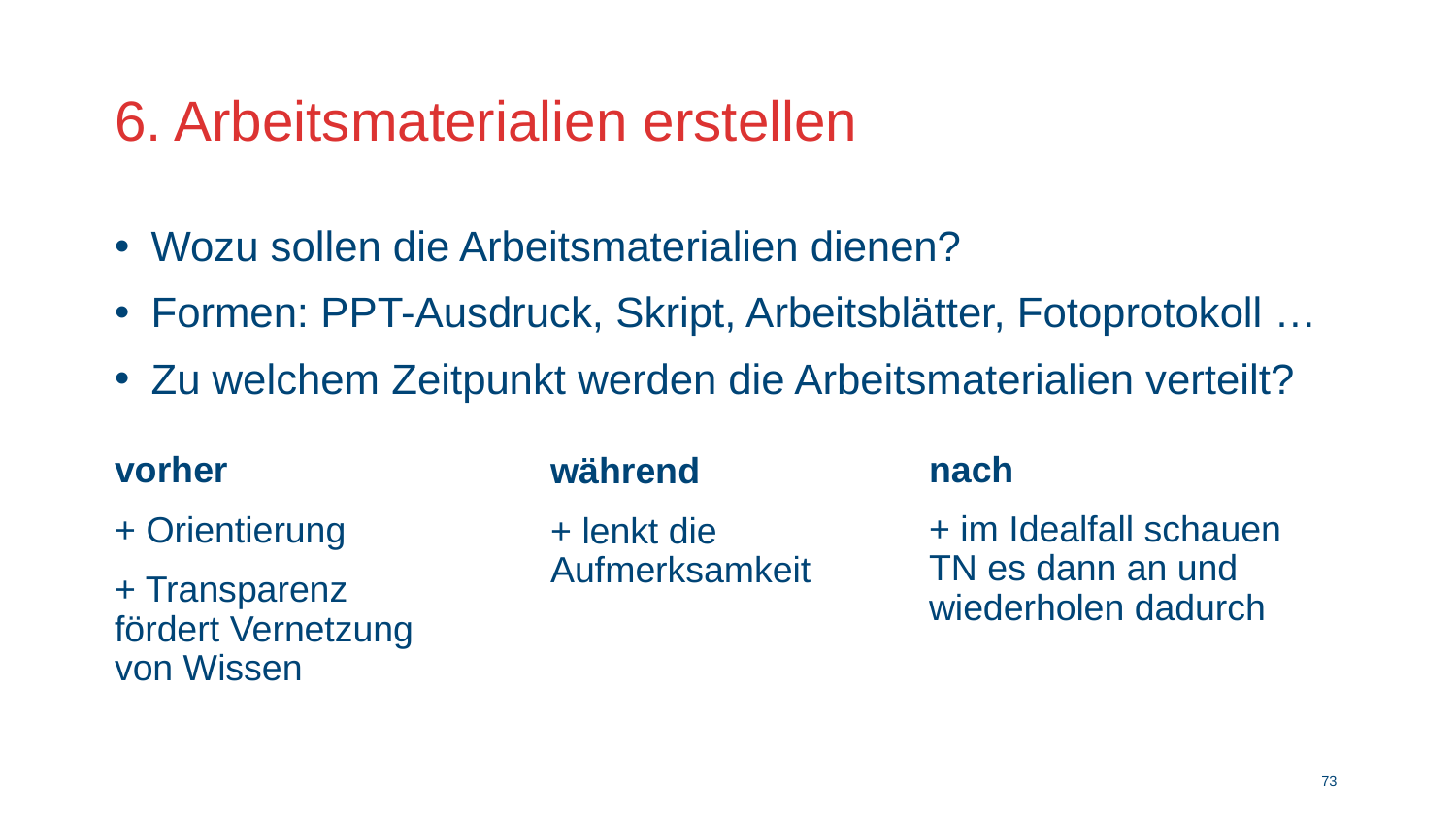

# 6. Arbeitsmaterialien erstellen
Wozu sollen die Arbeitsmaterialien dienen?
Formen: PPT-Ausdruck, Skript, Arbeitsblätter, Fotoprotokoll …
Zu welchem Zeitpunkt werden die Arbeitsmaterialien verteilt?

nach
+ im Idealfall schauen TN es dann an und wiederholen dadurch
vorher
+ Orientierung
+ Transparenz fördert Vernetzung von Wissen
während
+ lenkt die Aufmerksamkeit

73